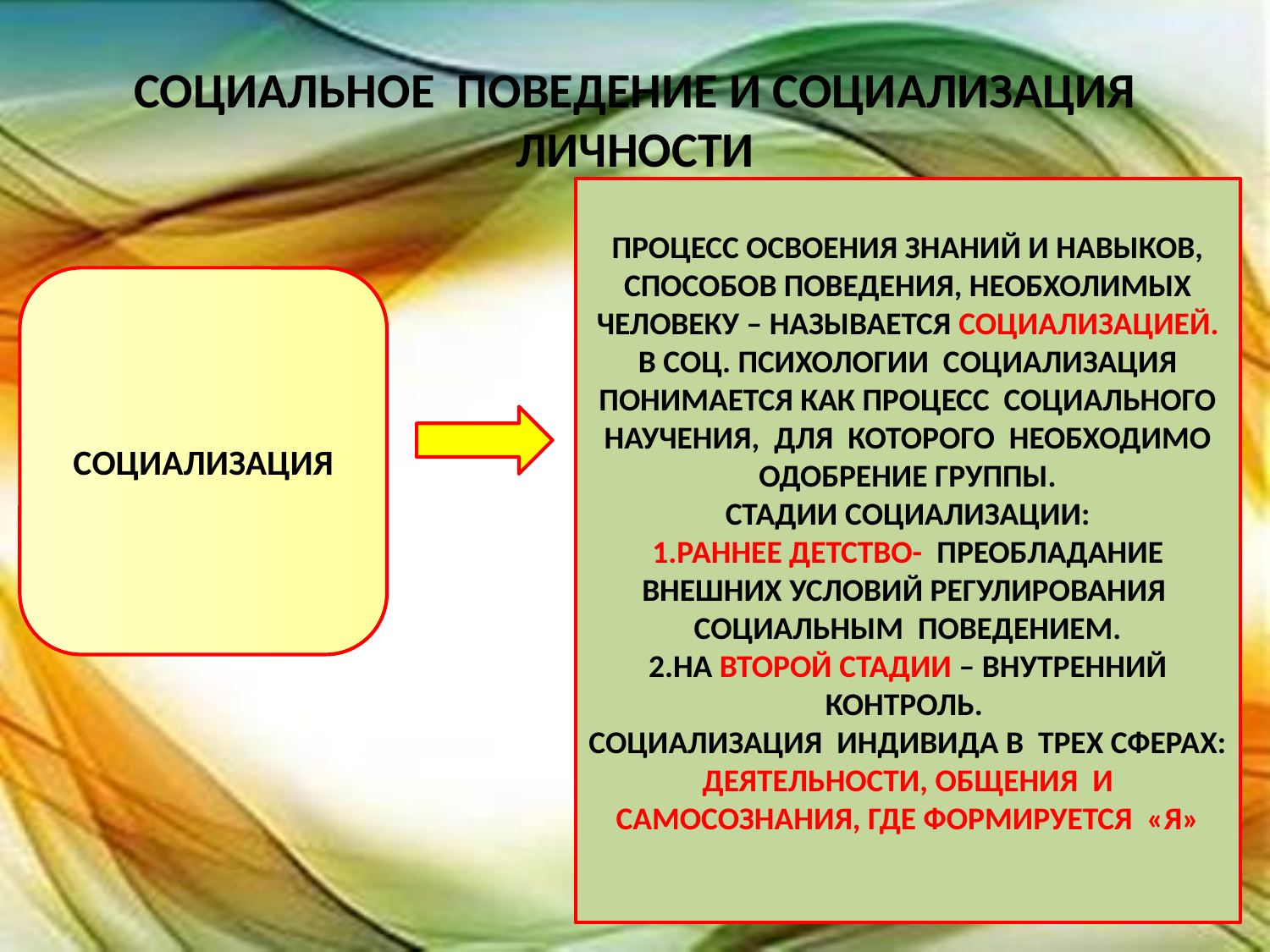

# СОЦИАЛЬНОЕ  ПОВЕДЕНИЕ И СОЦИАЛИЗАЦИЯ ЛИЧНОСТИ
ПРОЦЕСС ОСВОЕНИЯ ЗНАНИЙ И НАВЫКОВ, СПОСОБОВ ПОВЕДЕНИЯ, НЕОБХОЛИМЫХ ЧЕЛОВЕКУ – НАЗЫВАЕТСЯ СОЦИАЛИЗАЦИЕЙ.
В СОЦ. ПСИХОЛОГИИ  СОЦИАЛИЗАЦИЯ ПОНИМАЕТСЯ КАК ПРОЦЕСС  СОЦИАЛЬНОГО НАУЧЕНИЯ,  ДЛЯ  КОТОРОГО  НЕОБХОДИМО ОДОБРЕНИЕ ГРУППЫ.
СТАДИИ СОЦИАЛИЗАЦИИ:
1.РАННЕЕ ДЕТСТВО-  ПРЕОБЛАДАНИЕ ВНЕШНИХ УСЛОВИЙ РЕГУЛИРОВАНИЯ  СОЦИАЛЬНЫМ  ПОВЕДЕНИЕМ.
2.НА ВТОРОЙ СТАДИИ – ВНУТРЕННИЙ КОНТРОЛЬ.
СОЦИАЛИЗАЦИЯ  ИНДИВИДА В  ТРЕХ СФЕРАХ: ДЕЯТЕЛЬНОСТИ, ОБЩЕНИЯ  И САМОСОЗНАНИЯ, ГДЕ ФОРМИРУЕТСЯ  «Я»

СОЦИАЛИЗАЦИЯ